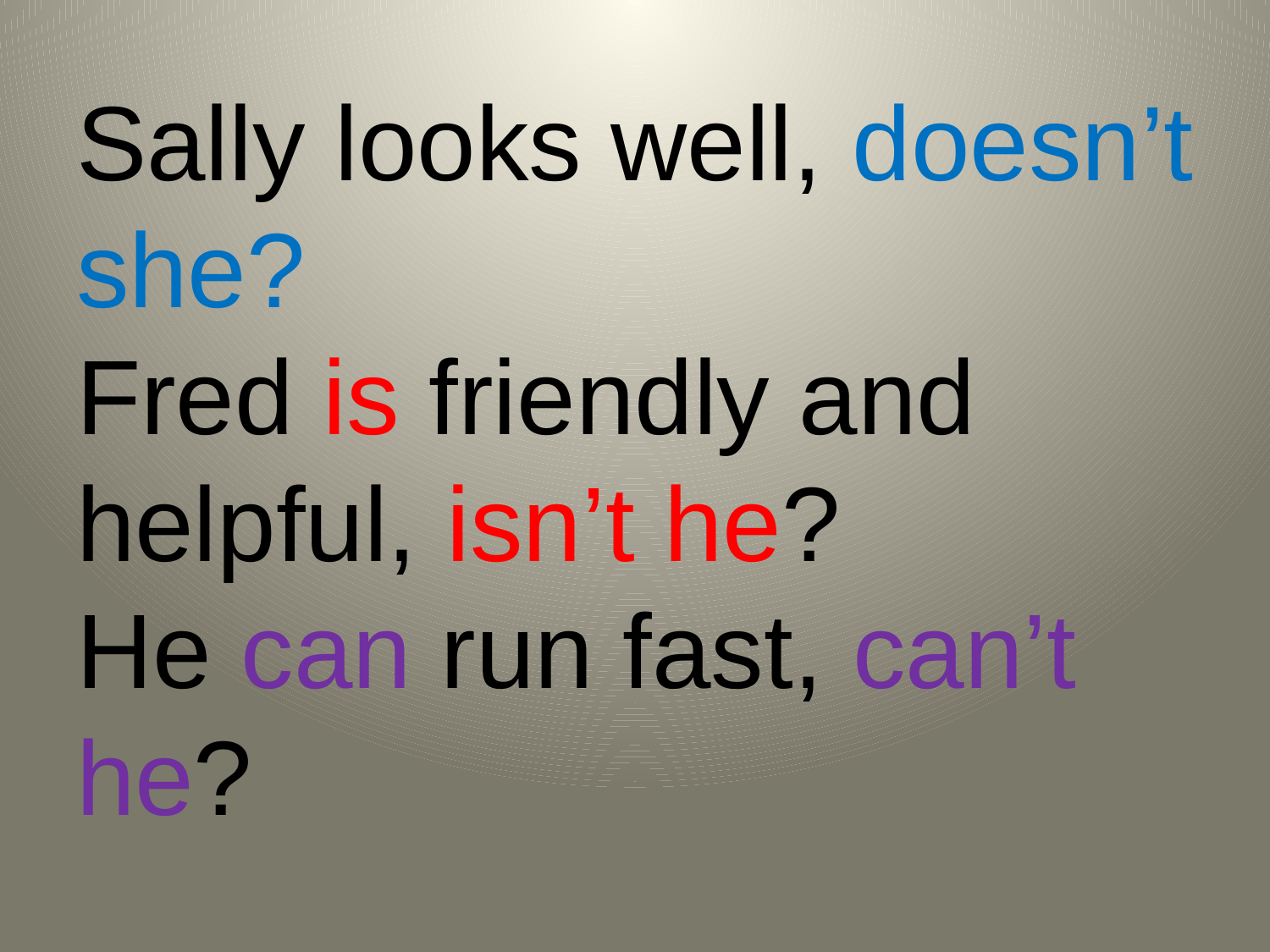

# Sally looks well, doesn’t she? Fred is friendly and helpful, isn’t he? He can run fast, can’t he?